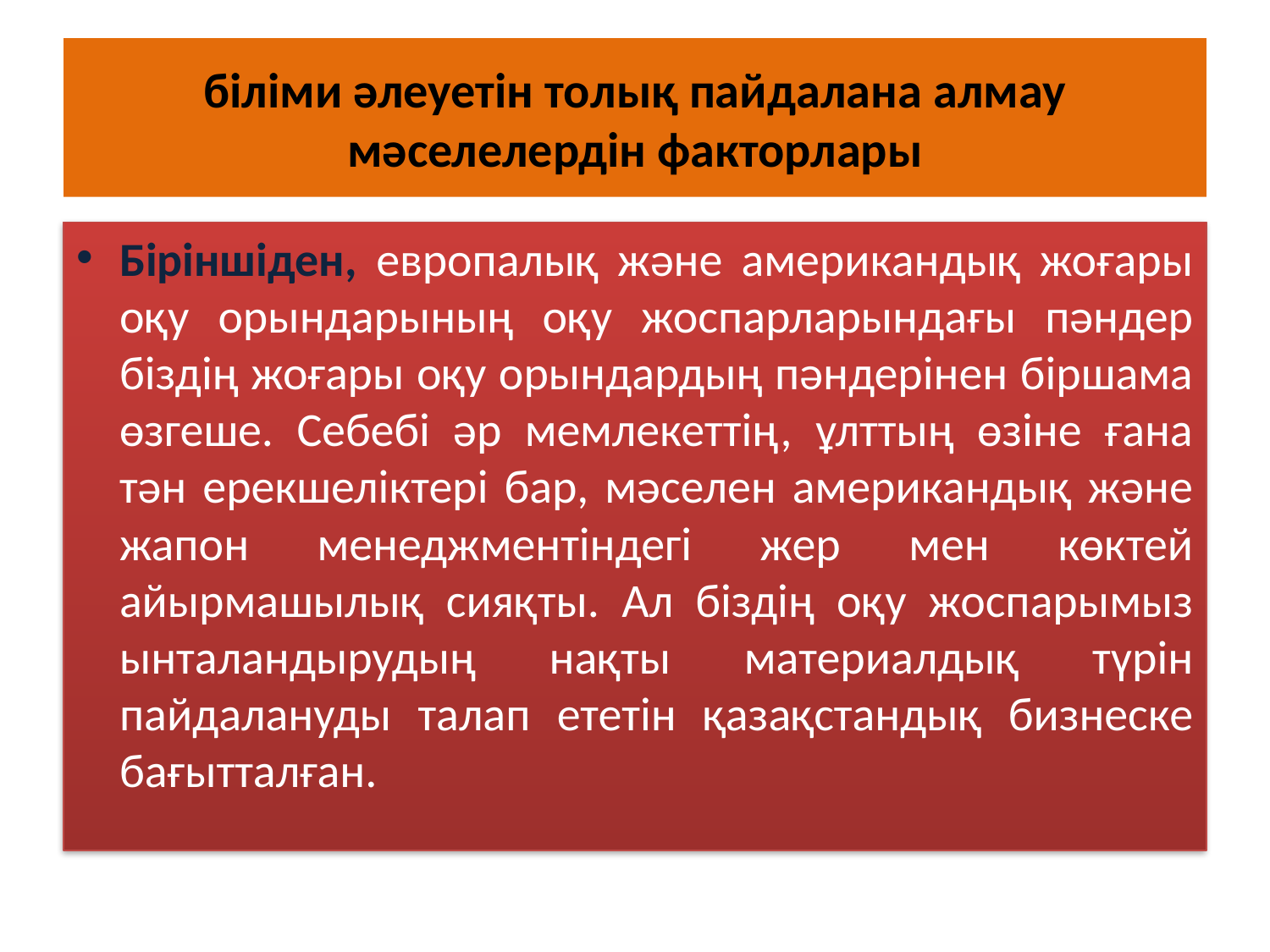

# біліми әлеуетін толық пайдалана алмау мәселелердін факторлары
Біріншіден, европалық және американдық жоғары оқу орындарының оқу жоспарларындағы пәндер біздің жоғары оқу орындардың пәндерінен біршама өзгеше. Себебі әр мемлекеттің, ұлттың өзіне ғана тән ерекшеліктері бар, мәселен американдық және жапон менеджментіндегі жер мен көктей айырмашылық сияқты. Ал біздің оқу жоспарымыз ынталандырудың нақты материалдық түрін пайдалануды талап ететін қазақстандық бизнеске бағытталған.